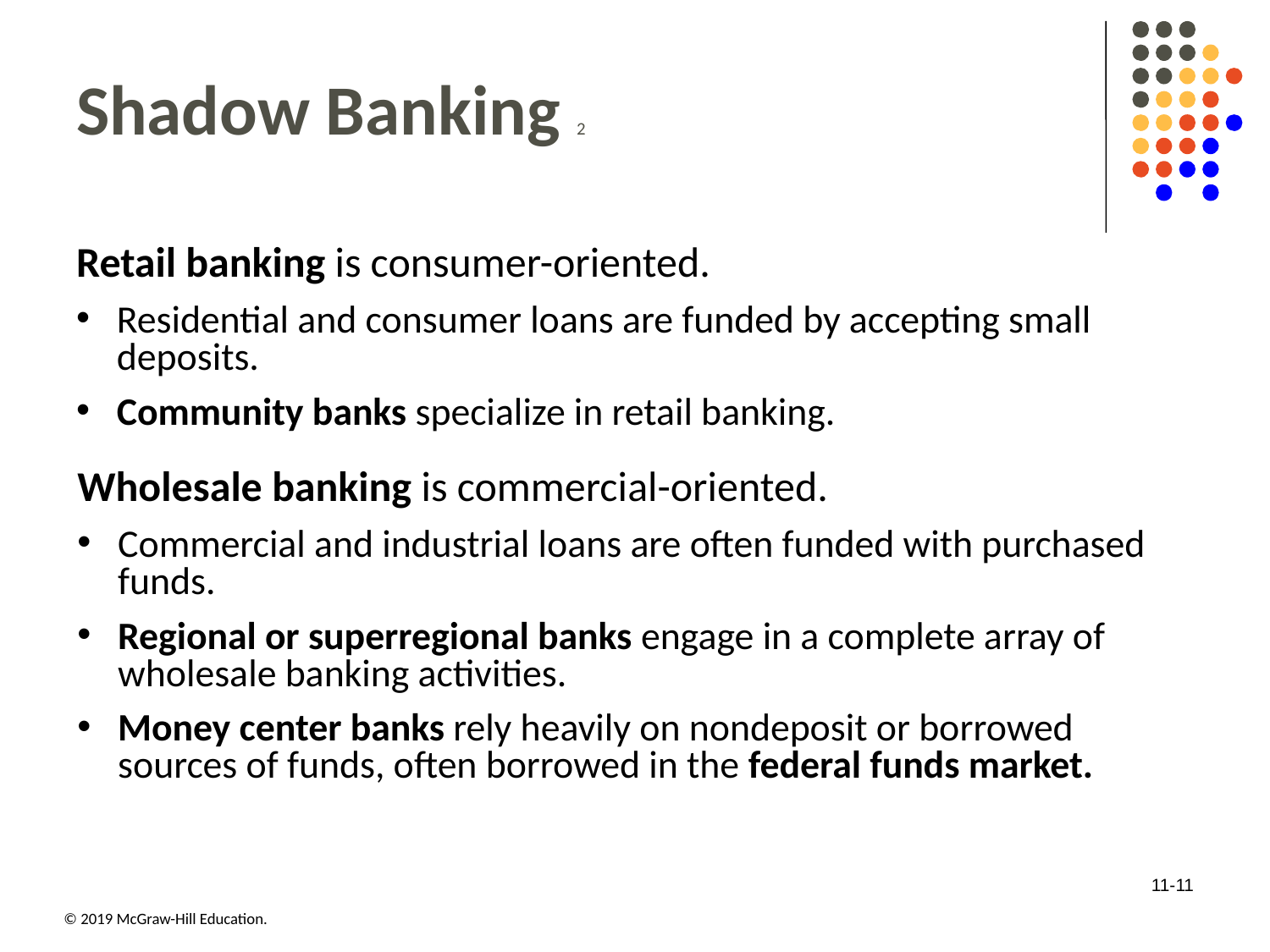

# Shadow Banking 2
Retail banking is consumer-oriented.
Residential and consumer loans are funded by accepting small deposits.
Community banks specialize in retail banking.
Wholesale banking is commercial-oriented.
Commercial and industrial loans are often funded with purchased funds.
Regional or superregional banks engage in a complete array of wholesale banking activities.
Money center banks rely heavily on nondeposit or borrowed sources of funds, often borrowed in the federal funds market.
11-11